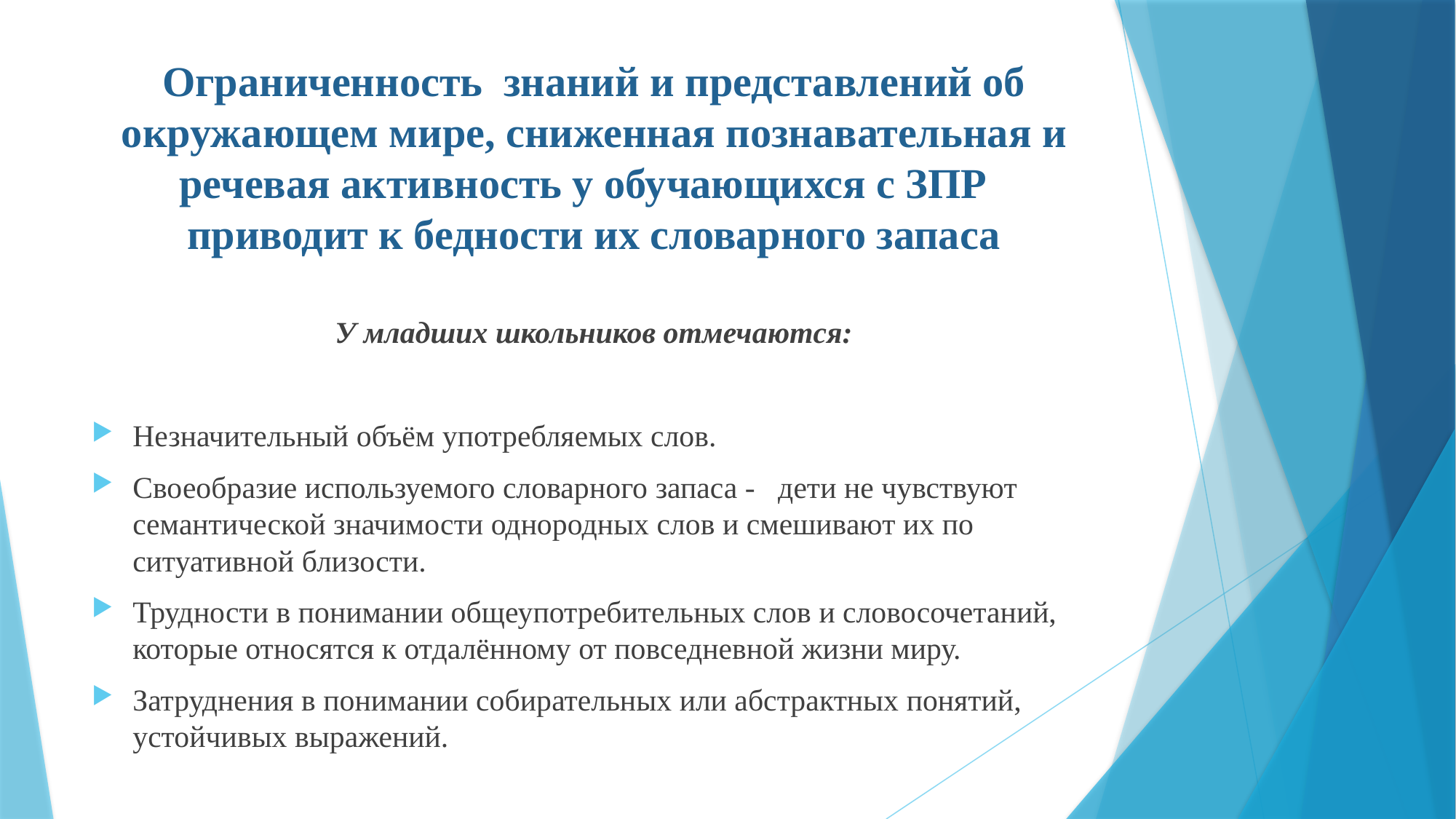

# Ограниченность  знаний и представлений об окружающем мире, сниженная познавательная и речевая активность у обучающихся с ЗПР   приводит к бедности их словарного запаса
У младших школьников отмечаются:

Незначительный объём употребляемых слов.
Своеобразие используемого словарного запаса -   дети не чувствуют семантической значимости однородных слов и смешивают их по ситуативной близости.
Трудности в понимании общеупотребительных слов и словосочетаний, которые относятся к отдалённому от повседневной жизни миру.
Затруднения в понимании собирательных или абстрактных понятий, устойчивых выражений.